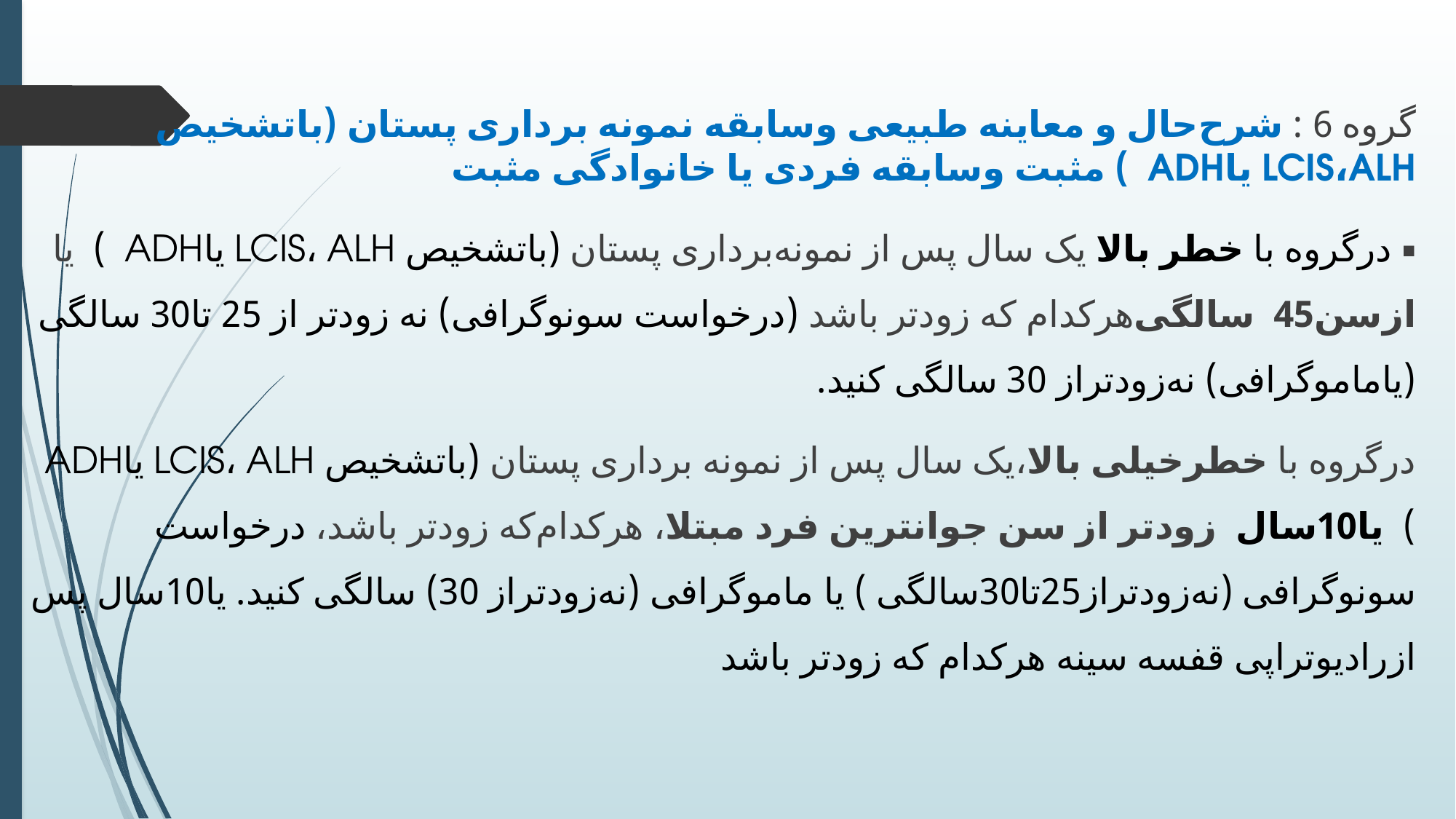

گروه 6 : شرح‌حال و ‌‌معاینه ‌طبیعی و‌سابقه ‌نمونه ‌برداری‌ پستان‌ (با‌تشخیص ‌LCIS‌،ALH یا‌ADH‌  ) مثبت‌ و‌سابقه‌ فردی ‌یا‌ خانوادگی‌ مثبت
▪ در‌گروه ‌با‌ خطر ‌بالا ‌یک سال ‌پس ‌از‌ نمونه‌برداری‌ پستان‌ ‌(با‌تشخیص ‌LCIS‌، ALH‌ یا‌ADH‌  )  یا ‌از‌سن‌45  ‌سالگی‌هر‌کدام‌ که‌ زودتر‌ باشد (‌درخواست‌ سونوگرافی‌) نه‌ زودتر ‌از ‌25 ‌تا‌30‌ سالگی (‌یا‌ماموگرافی‌) نه‌زودتر‌از‌ 30 سالگی ‌کنید.‌
در‌گروه ‌با‌ خطر‌خیلی ‌بالا،‌یک سال‌ پس ‌از‌ نمونه ‌برداری‌ پستان‌ ‌(با‌تشخیص ‌LCIS‌، ALH‌ یا‌ADH‌  ) ‌ یا‌10‌سال ‌ زودتر ‌از ‌سن ‌جوانترین ‌فرد‌ مبتلا‌، هر‌کدام‌که‌ زودتر ‌باشد، ‌درخواست‌ سونوگرافی‌ (نه‌زودتر‌از‌25‌تا‌30‌سالگی ) ‌یا‌ ماموگرافی‌ (نه‌زودتر‌از‌ 30) سالگی ‌کنید. یا‌10‌سال ‌پس ‌از‌رادیوتراپی ‌قفسه‌ سینه هر‌کدام‌ که ‌زودتر ‌باشد